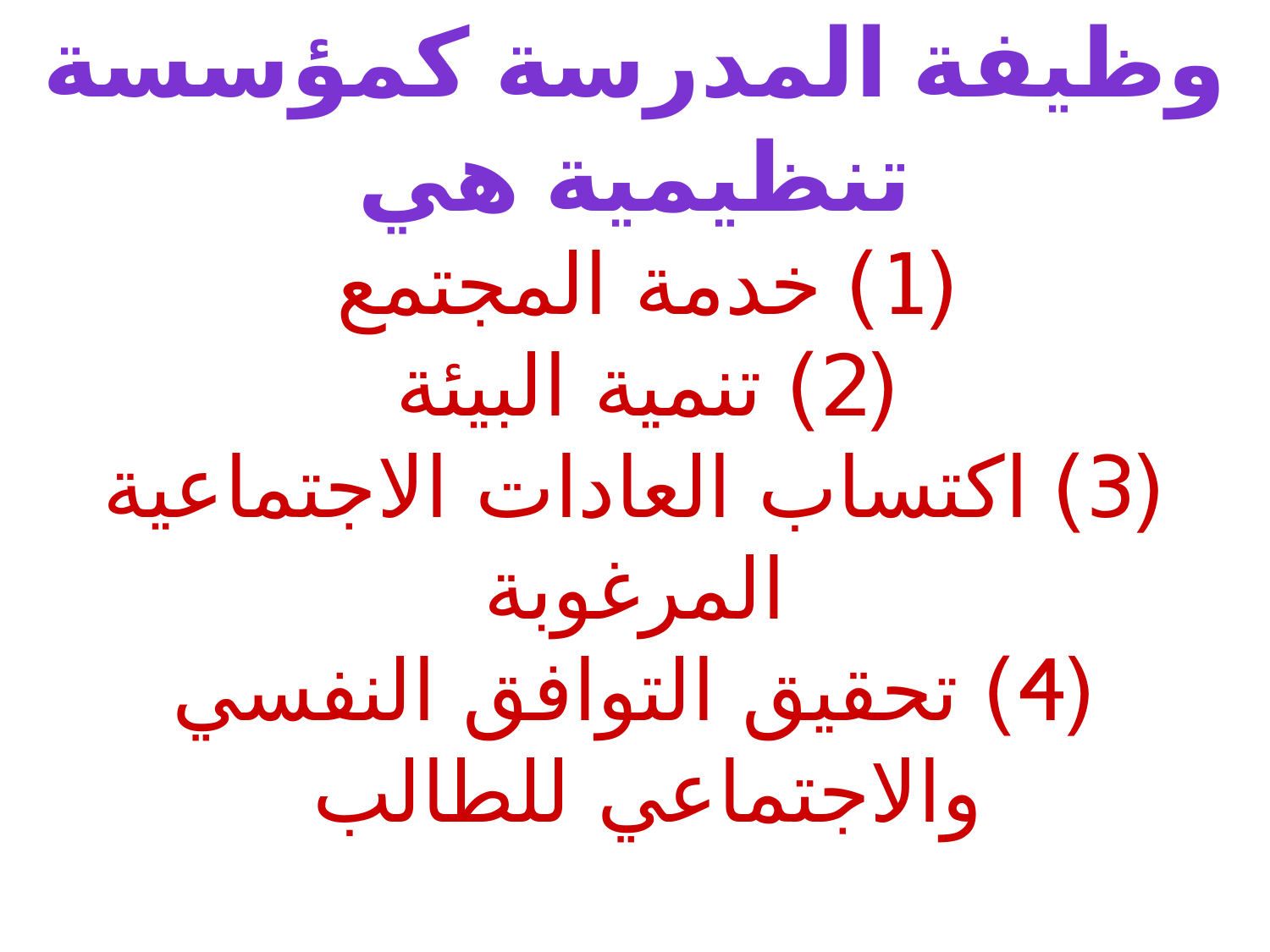

# وظيفة المدرسة كمؤسسة تنظيمية هي (1) خدمة المجتمع (2) تنمية البيئة (3) اكتساب العادات الاجتماعية المرغوبة (4) تحقيق التوافق النفسي والاجتماعي للطالب